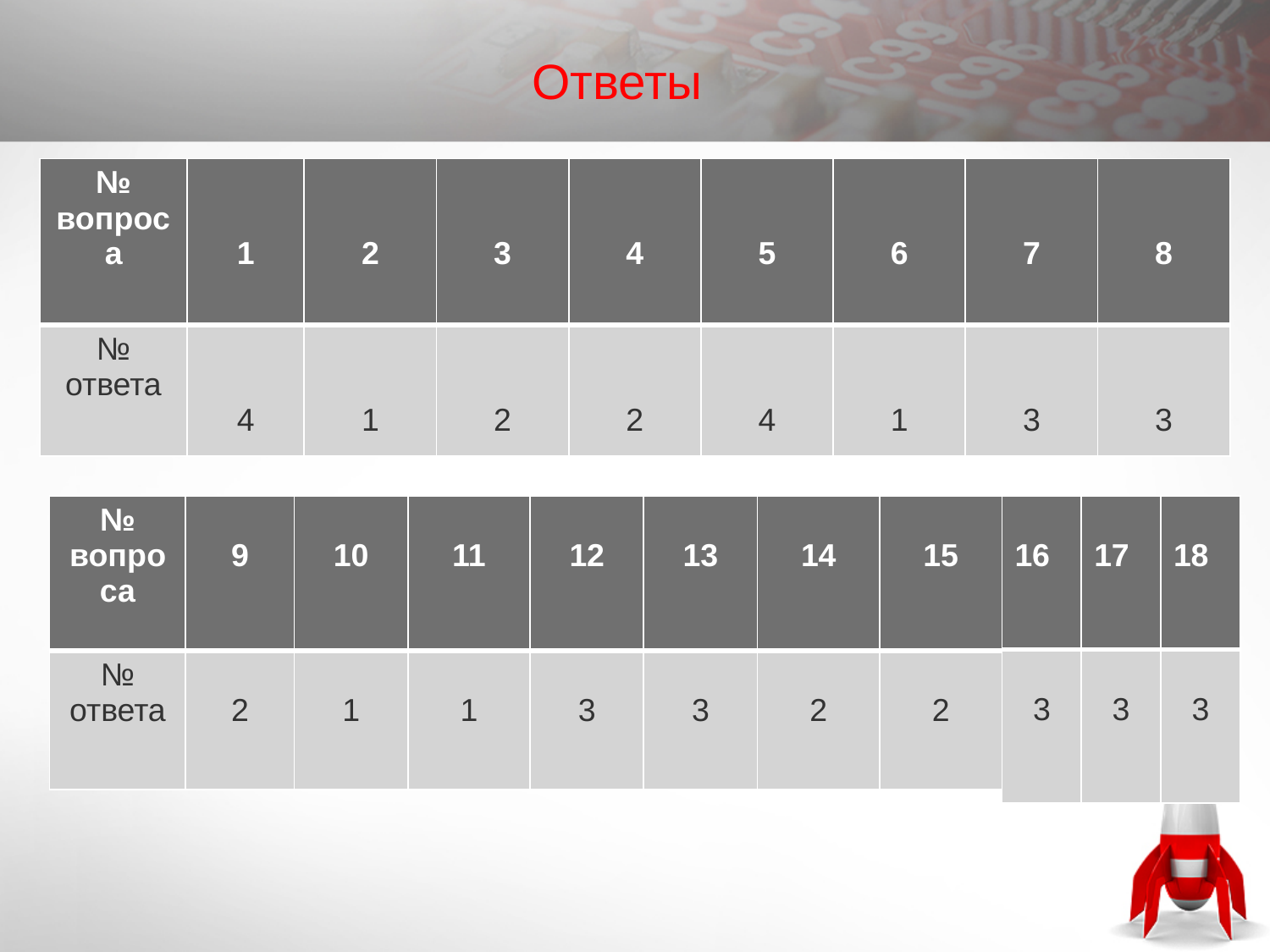

# Ответы
| № вопроса | 1 | 2 | 3 | 4 | 5 | 6 | 7 | 8 |
| --- | --- | --- | --- | --- | --- | --- | --- | --- |
| № ответа | 4 | 1 | 2 | 2 | 4 | 1 | 3 | 3 |
| № вопроса | 9 | 10 | 11 | 12 | 13 | 14 | 15 |
| --- | --- | --- | --- | --- | --- | --- | --- |
| № ответа | 2 | 1 | 1 | 3 | 3 | 2 | 2 |
| 16 | 17 | 18 |
| --- | --- | --- |
| 3 | 3 | 3 |